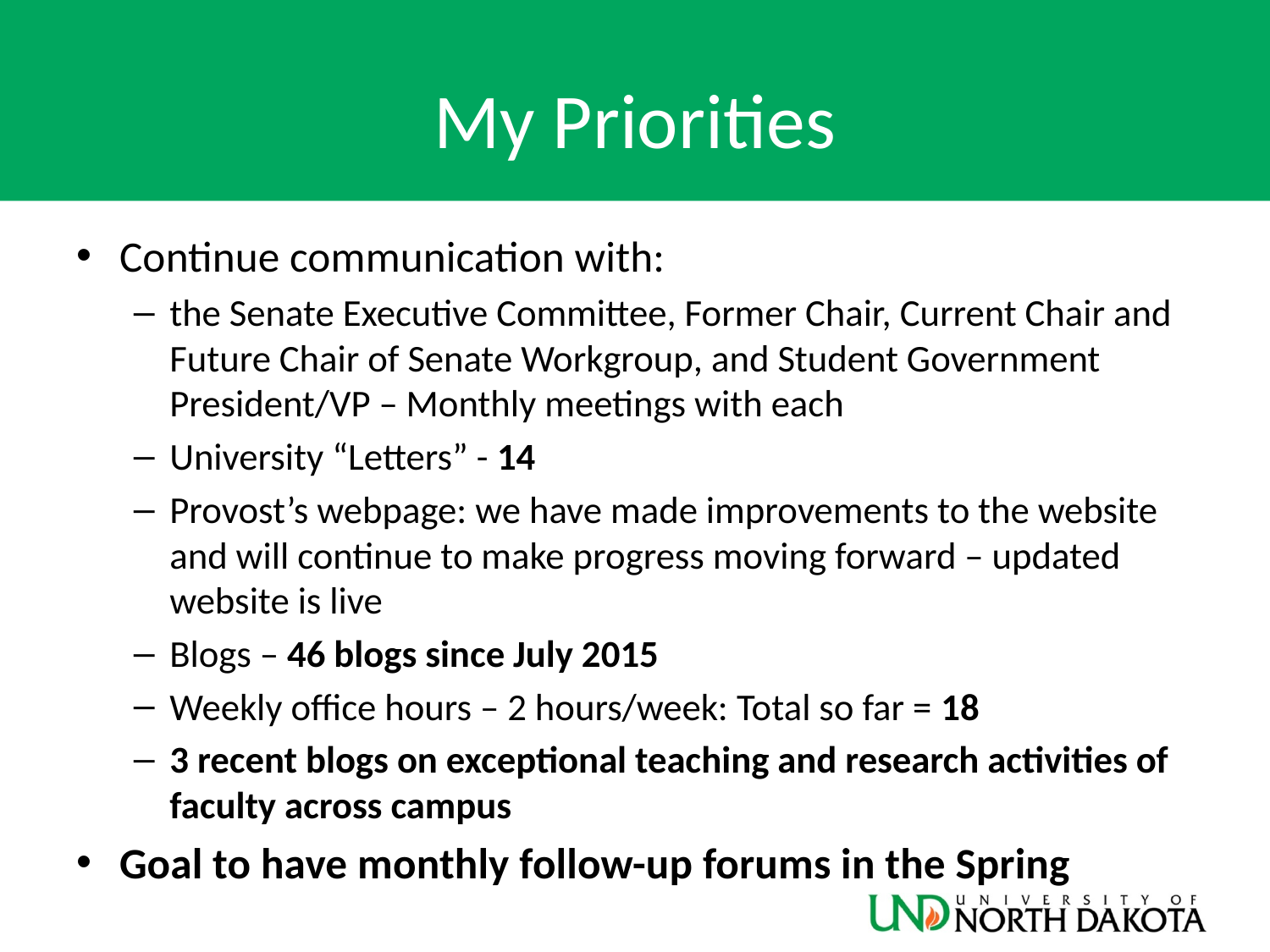

# My Priorities
Continue communication with:
the Senate Executive Committee, Former Chair, Current Chair and Future Chair of Senate Workgroup, and Student Government President/VP – Monthly meetings with each
University “Letters” - 14
Provost’s webpage: we have made improvements to the website and will continue to make progress moving forward – updated website is live
Blogs – 46 blogs since July 2015
Weekly office hours – 2 hours/week: Total so far = 18
3 recent blogs on exceptional teaching and research activities of faculty across campus
Goal to have monthly follow-up forums in the Spring